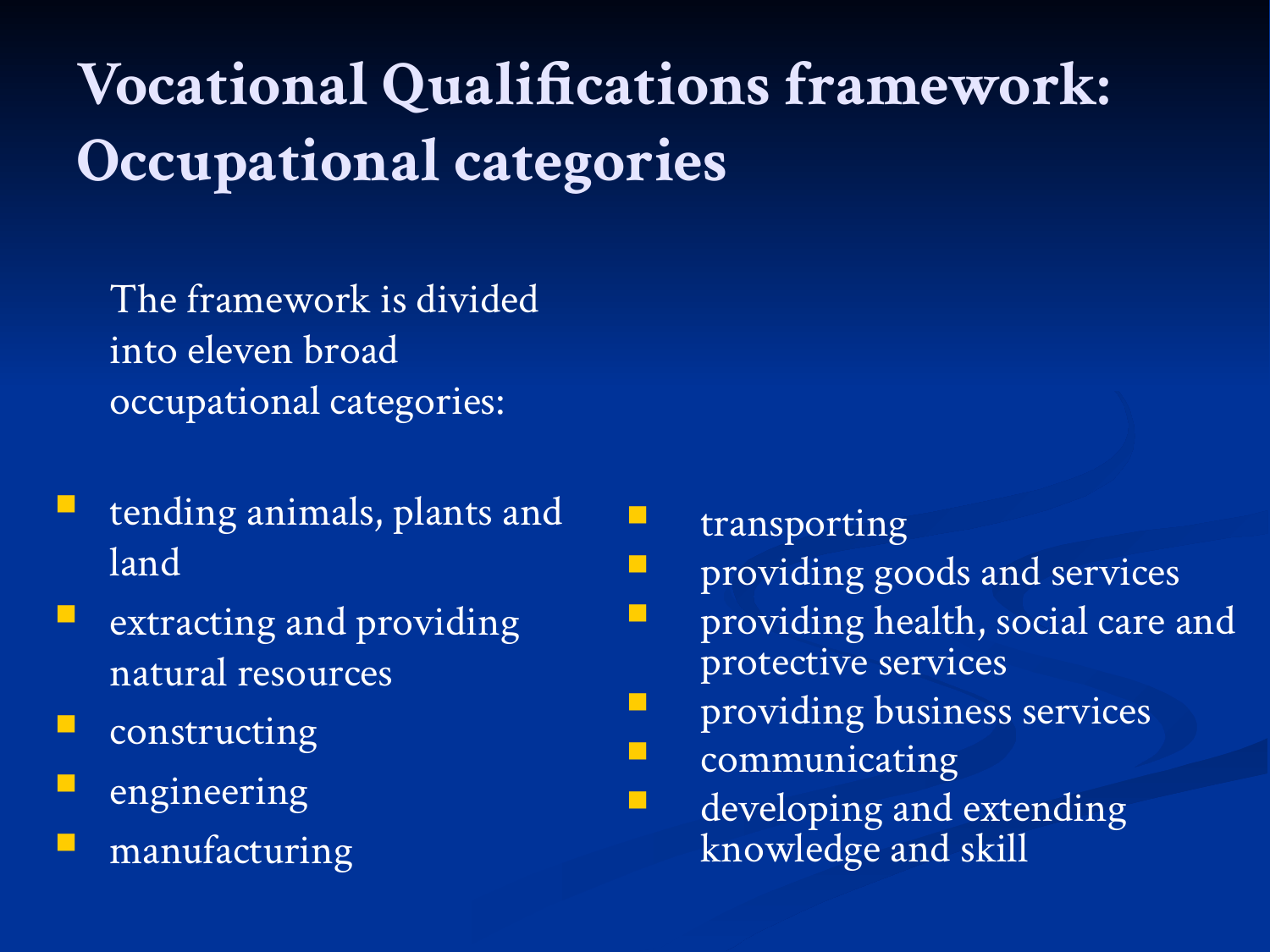

# Vocational Qualifications framework: Occupational categories
	The framework is divided into eleven broad occupational categories:
tending animals, plants and land
extracting and providing natural resources
constructing
engineering
manufacturing
transporting
providing goods and services
providing health, social care and protective services
providing business services
communicating
developing and extending knowledge and skill